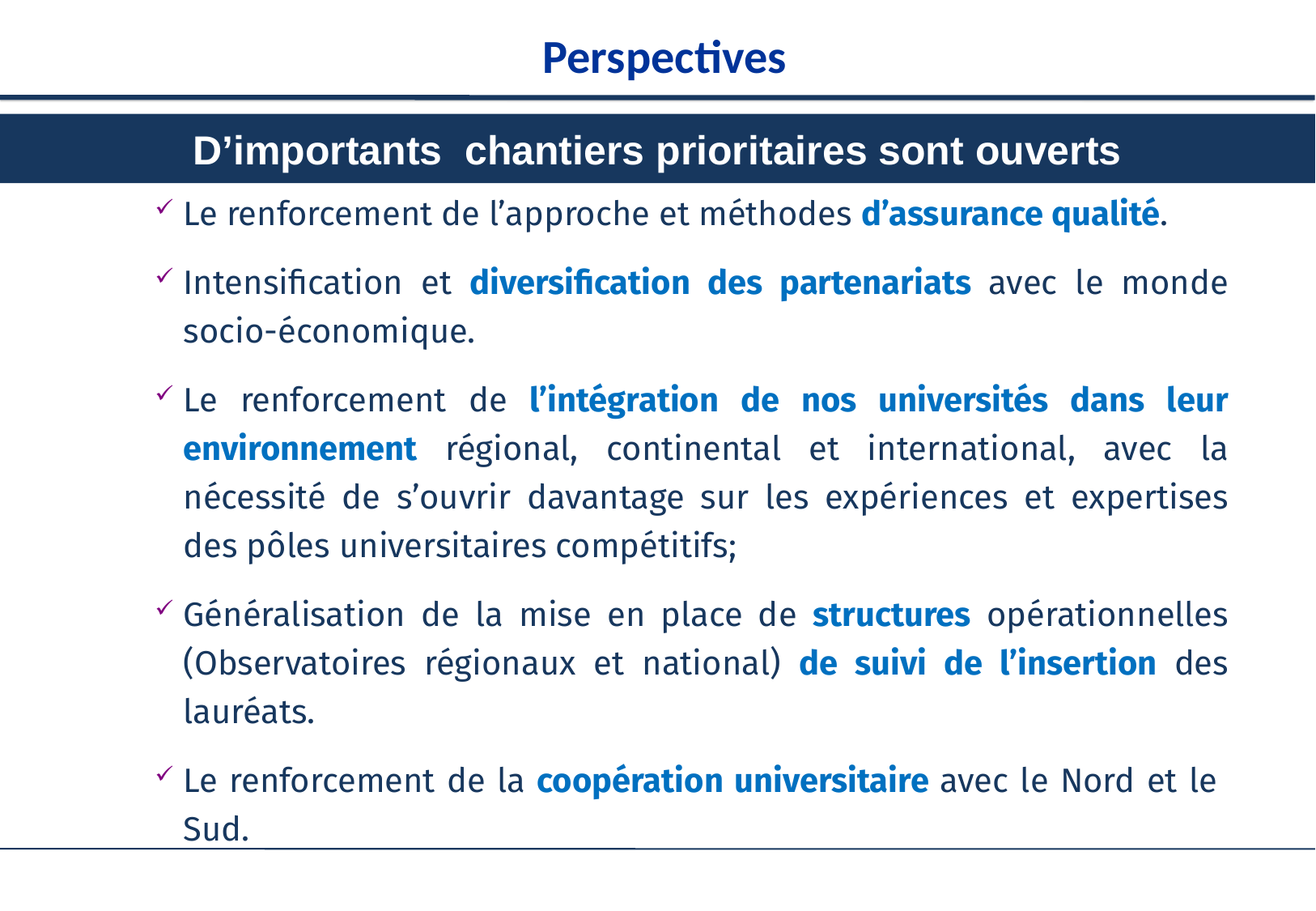

Perspectives
D’importants  chantiers prioritaires sont ouverts
Le renforcement de l’approche et méthodes d’assurance qualité.
Intensification et diversification des partenariats avec le monde socio-économique.
Le renforcement de l’intégration de nos universités dans leur environnement régional, continental et international, avec la nécessité de s’ouvrir davantage sur les expériences et expertises des pôles universitaires compétitifs;
Généralisation de la mise en place de structures opérationnelles (Observatoires régionaux et national) de suivi de l’insertion des lauréats.
Le renforcement de la coopération universitaire avec le Nord et le  Sud.